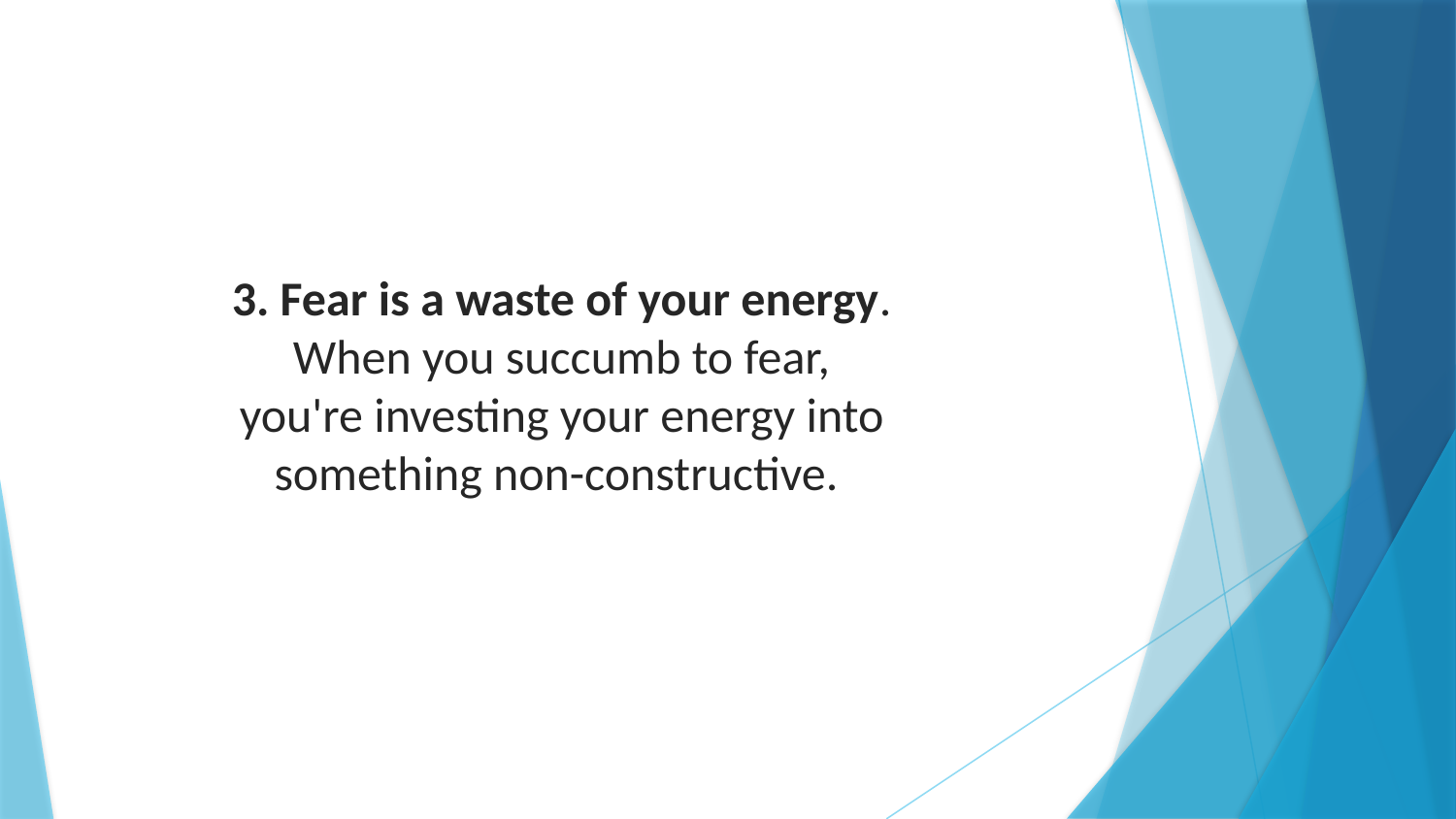

3. Fear is a waste of your energy. When you succumb to fear, you're investing your energy into something non-constructive.